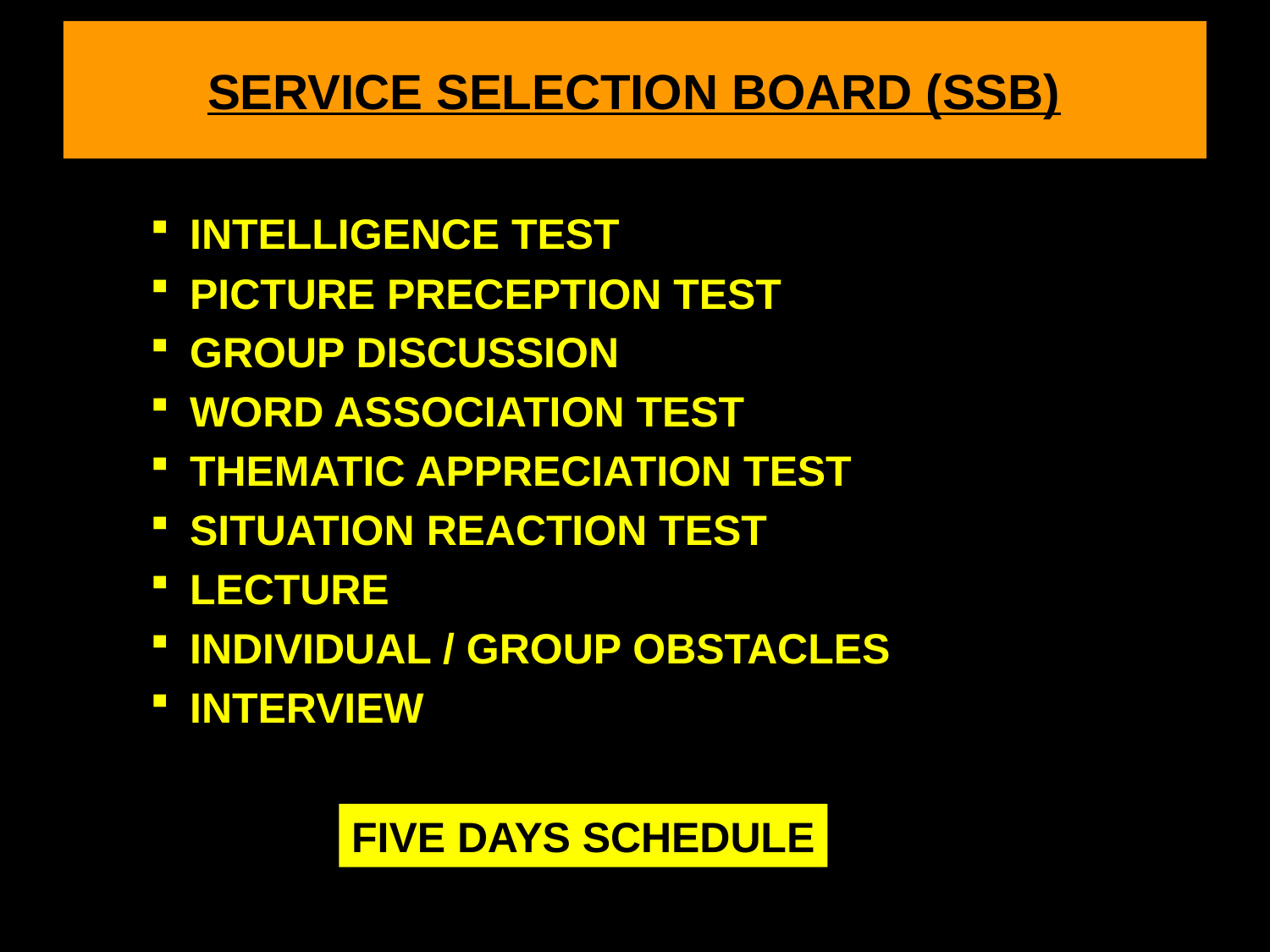

SERVICE SELECTION BOARD (SSB)
INTELLIGENCE TEST
PICTURE PRECEPTION TEST
GROUP DISCUSSION
WORD ASSOCIATION TEST
THEMATIC APPRECIATION TEST
SITUATION REACTION TEST
LECTURE
INDIVIDUAL / GROUP OBSTACLES
INTERVIEW
FIVE DAYS SCHEDULE